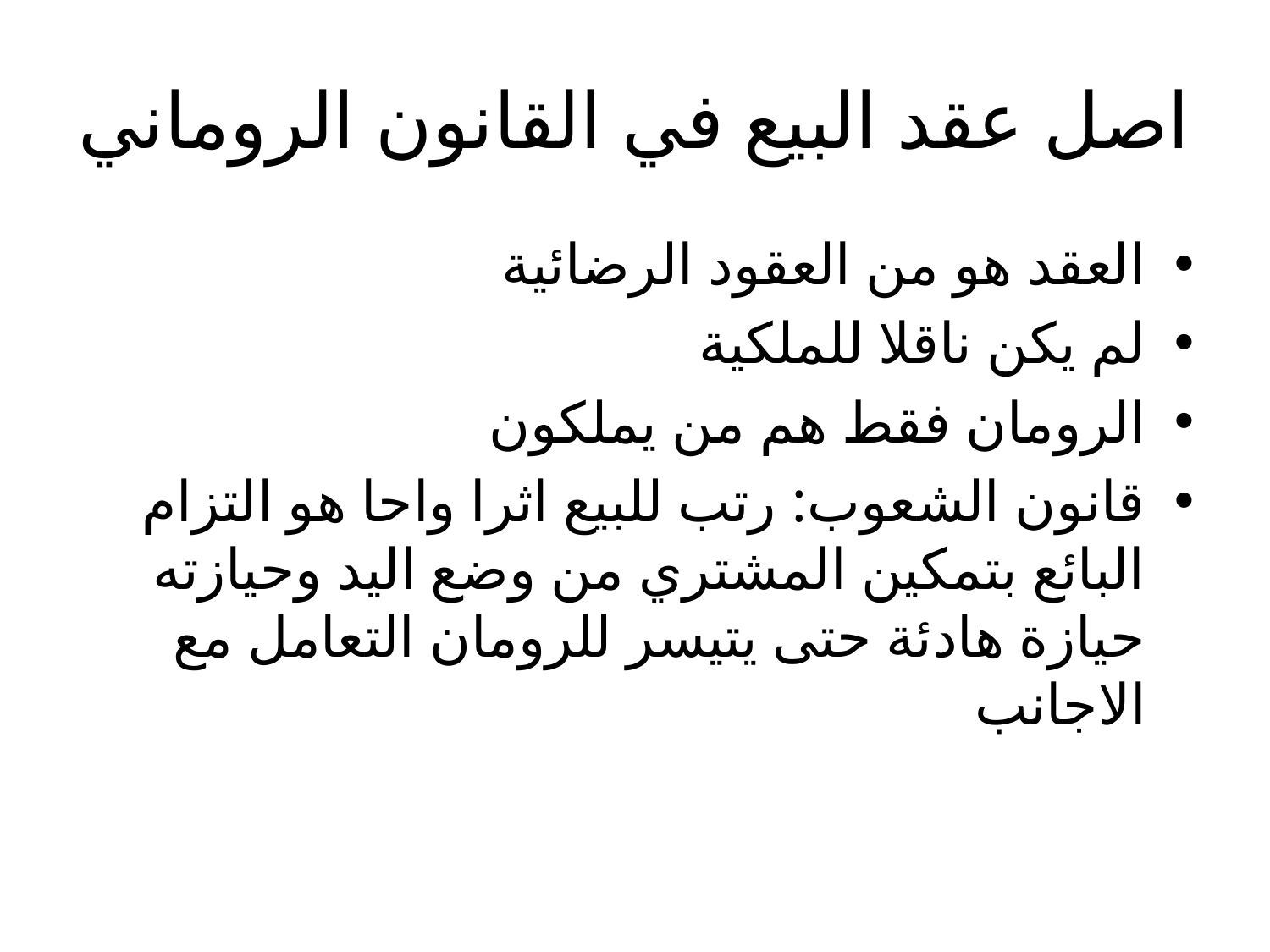

# اصل عقد البيع في القانون الروماني
العقد هو من العقود الرضائية
لم يكن ناقلا للملكية
الرومان فقط هم من يملكون
قانون الشعوب: رتب للبيع اثرا واحا هو التزام البائع بتمكين المشتري من وضع اليد وحيازته حيازة هادئة حتى يتيسر للرومان التعامل مع الاجانب